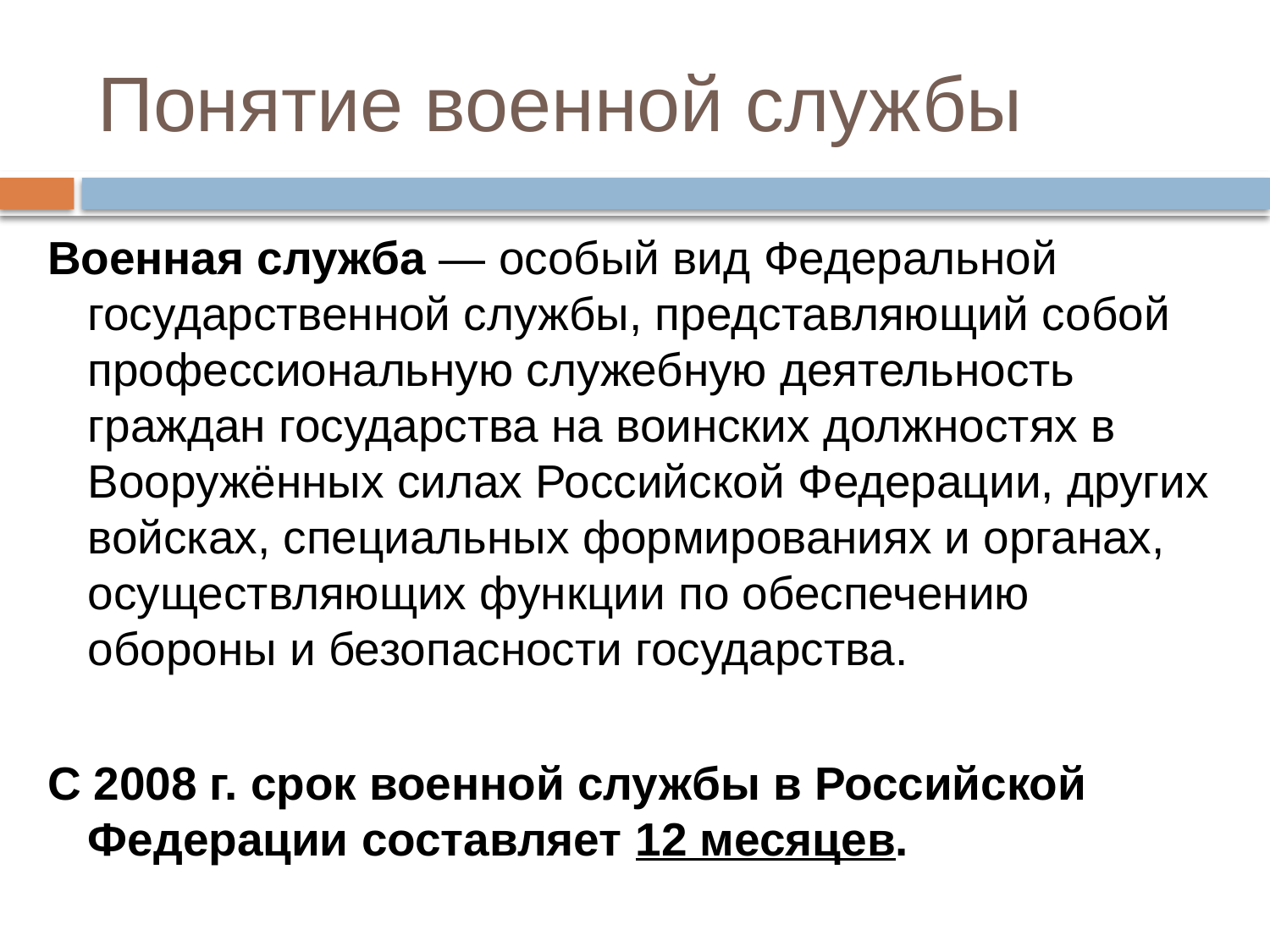

# Понятие военной службы
Военная служба — особый вид Федеральной государственной службы, представляющий собой профессиональную служебную деятельность граждан государства на воинских должностях в Вооружённых силах Российской Федерации, других войсках, специальных формированиях и органах, осуществляющих функции по обеспечению обороны и безопасности государства.

С 2008 г. срок военной службы в Российской Федерации составляет 12 месяцев.